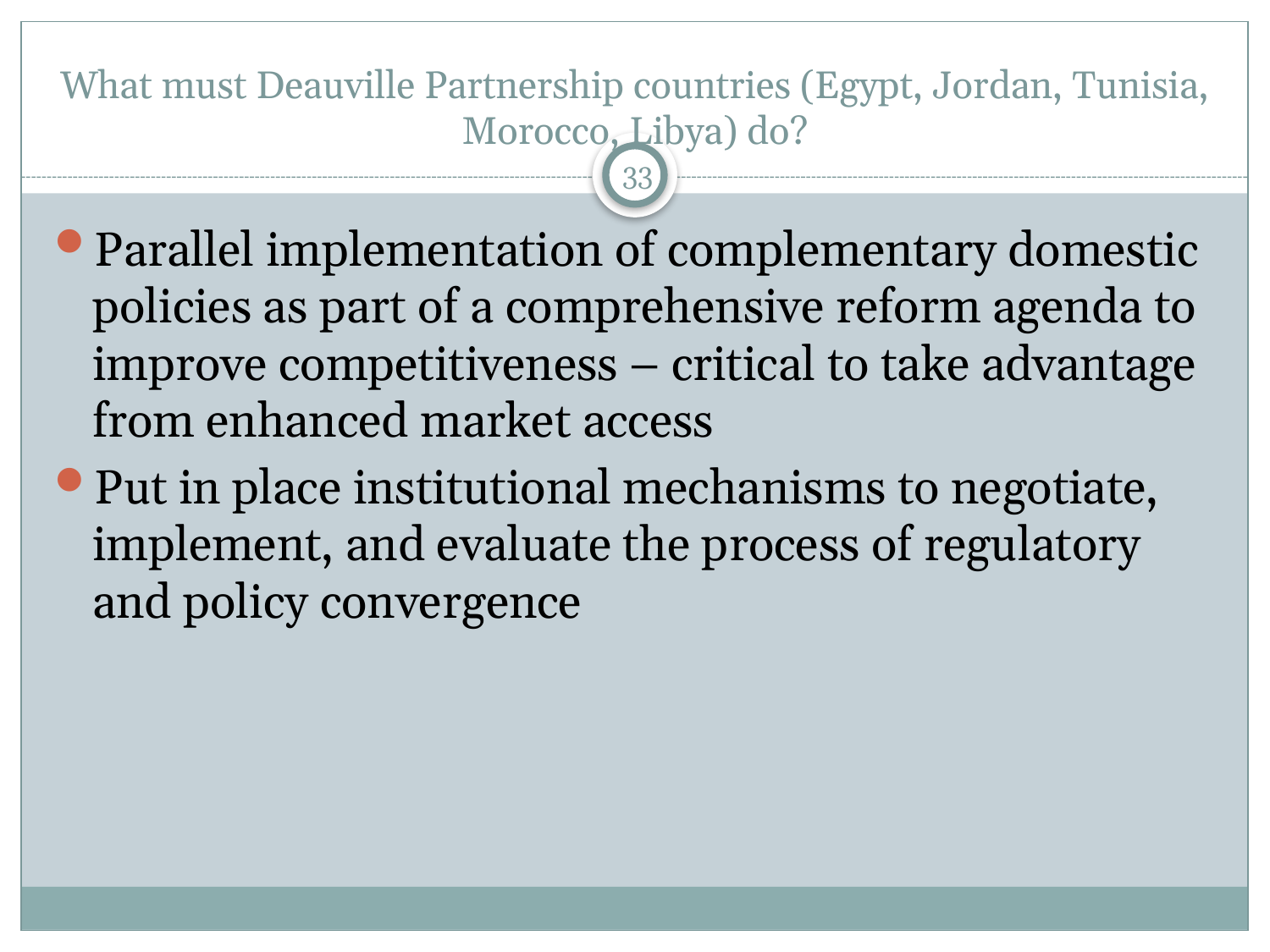

# What must Deauville Partnership countries (Egypt, Jordan, Tunisia, Morocco, Libya) do?
33
Parallel implementation of complementary domestic policies as part of a comprehensive reform agenda to improve competitiveness – critical to take advantage from enhanced market access
Put in place institutional mechanisms to negotiate, implement, and evaluate the process of regulatory and policy convergence